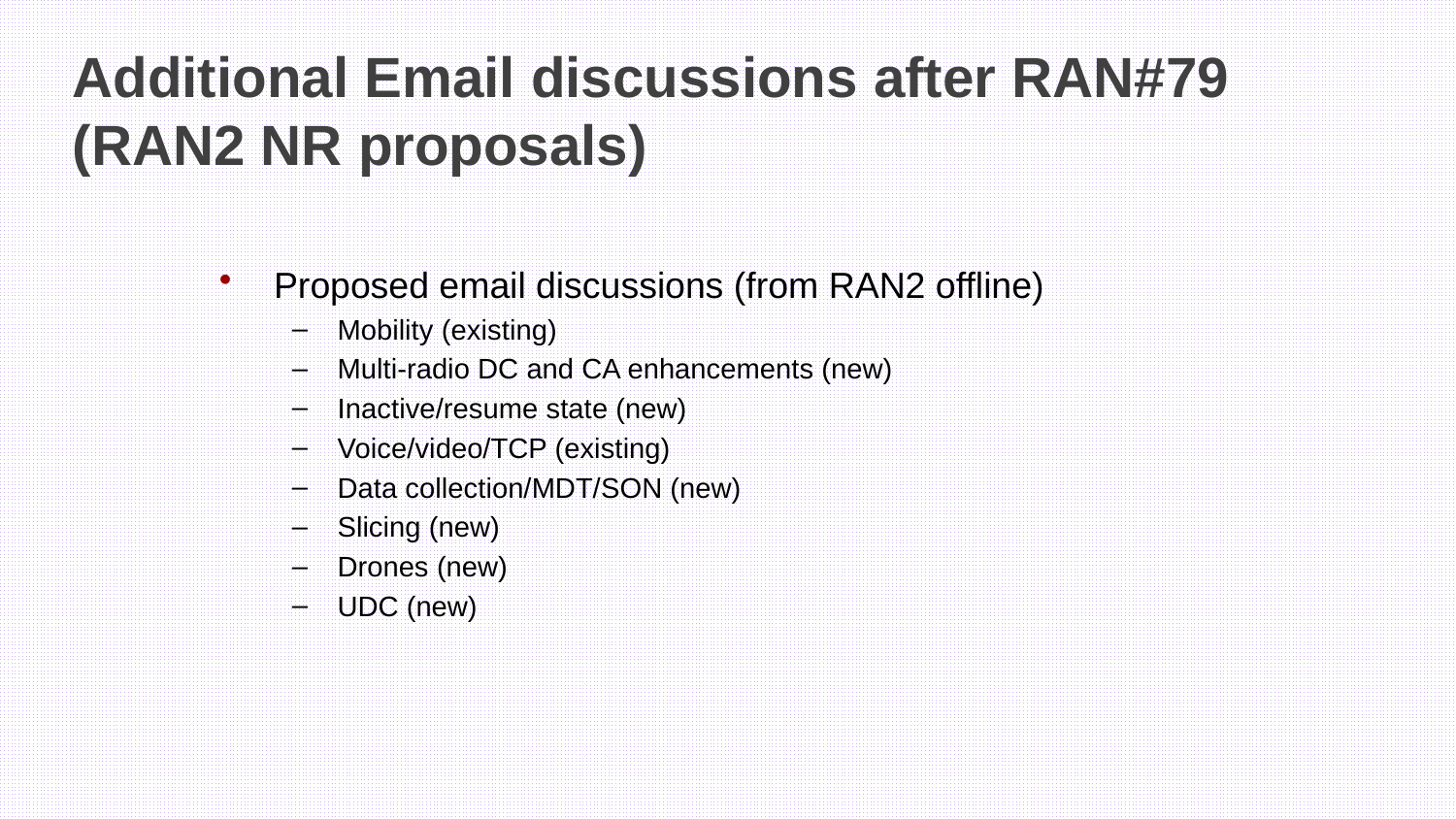

Additional Email discussions after RAN#79
(RAN2 NR proposals)
Proposed email discussions (from RAN2 offline)
Mobility (existing)
Multi-radio DC and CA enhancements (new)
Inactive/resume state (new)
Voice/video/TCP (existing)
Data collection/MDT/SON (new)
Slicing (new)
Drones (new)
UDC (new)